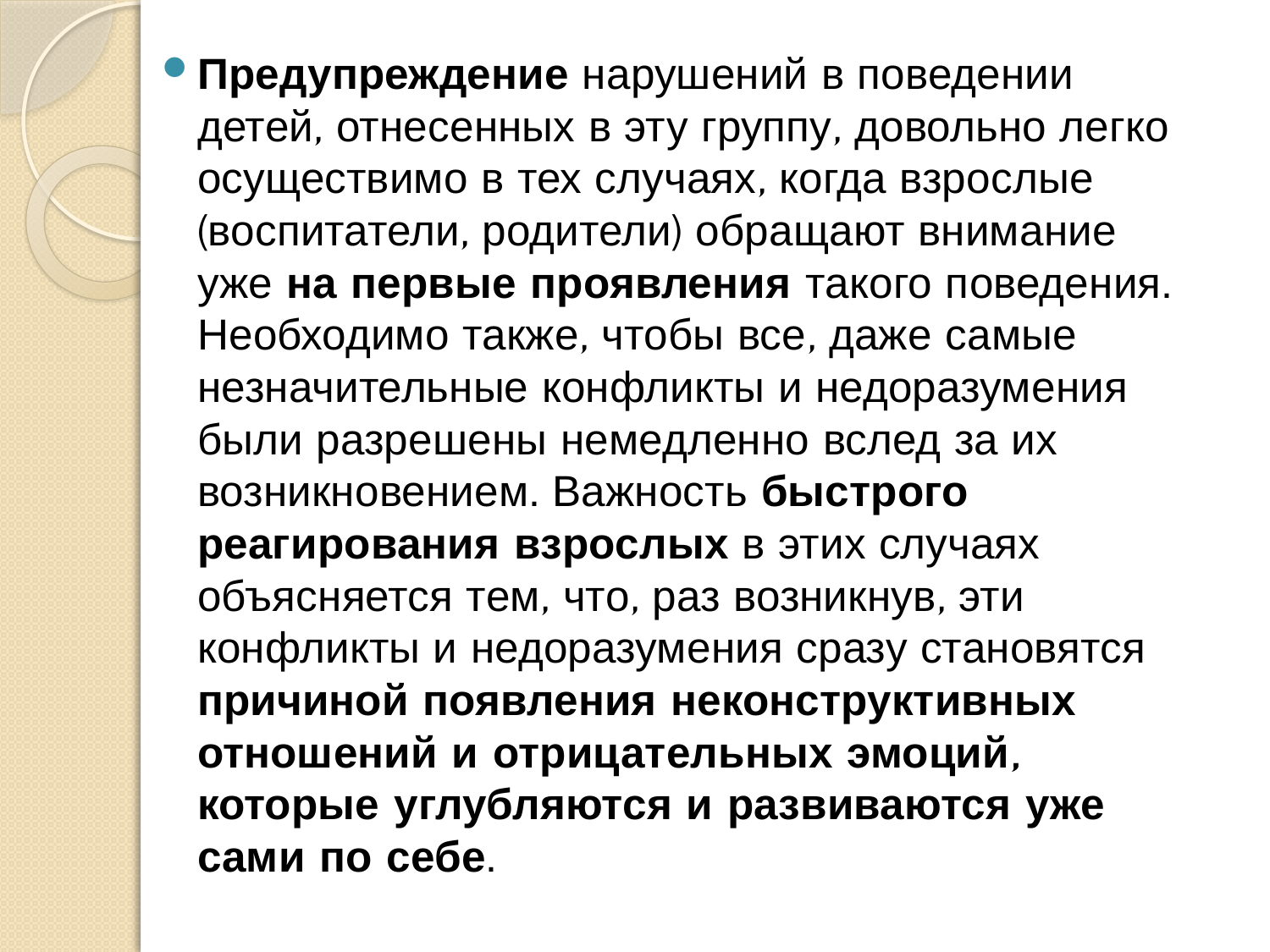

Предупреждение нарушений в поведении детей, отнесенных в эту группу, довольно легко осуществимо в тех случаях, когда взрослые (воспитатели, родители) обращают внимание уже на первые проявления такого поведения. Необходимо также, чтобы все, даже самые незначительные конфликты и недоразумения были разрешены немедленно вслед за их возникновением. Важность быстрого реагирования взрослых в этих случаях объясняется тем, что, раз возникнув, эти конфликты и недоразумения сразу становятся причиной появления неконструктивных отношений и отрицательных эмоций, которые углубляются и развиваются уже сами по себе.